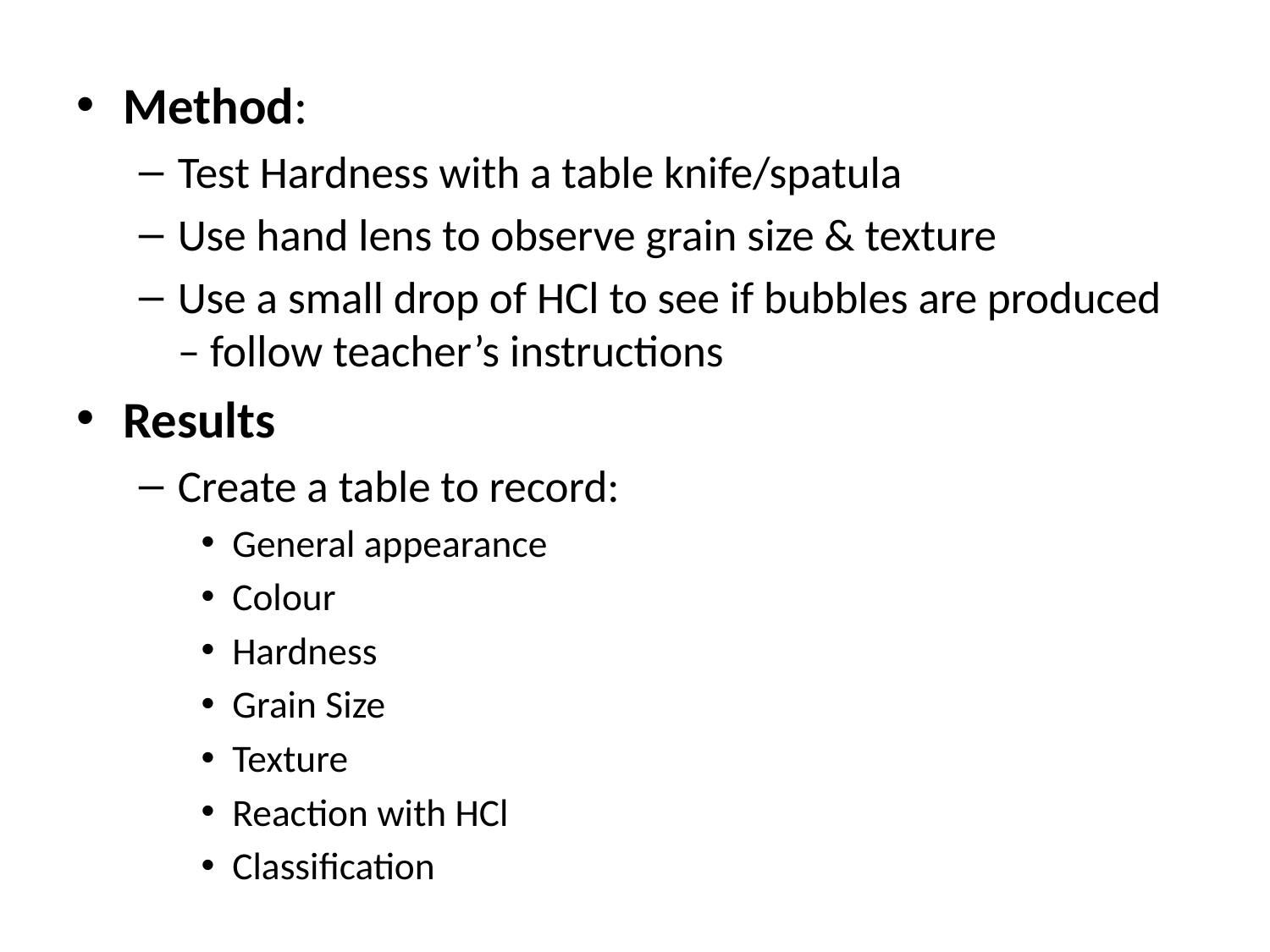

Method:
Test Hardness with a table knife/spatula
Use hand lens to observe grain size & texture
Use a small drop of HCl to see if bubbles are produced – follow teacher’s instructions
Results
Create a table to record:
General appearance
Colour
Hardness
Grain Size
Texture
Reaction with HCl
Classification